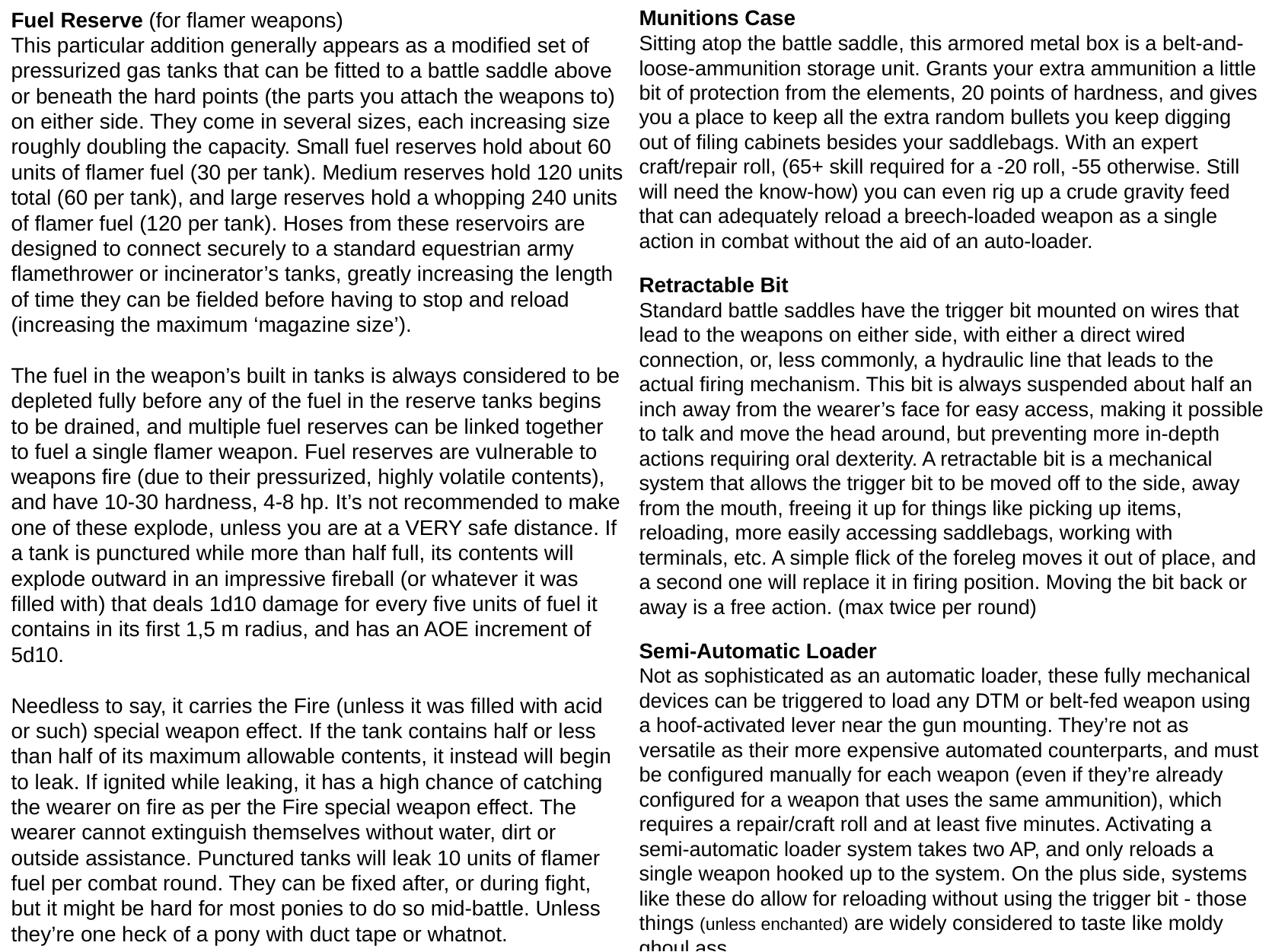

Munitions Case
Sitting atop the battle saddle, this armored metal box is a belt-and-loose-ammunition storage unit. Grants your extra ammunition a little bit of protection from the elements, 20 points of hardness, and gives you a place to keep all the extra random bullets you keep digging out of filing cabinets besides your saddlebags. With an expert craft/repair roll, (65+ skill required for a -20 roll, -55 otherwise. Still will need the know-how) you can even rig up a crude gravity feed that can adequately reload a breech-loaded weapon as a single action in combat without the aid of an auto-loader.

Retractable Bit
Standard battle saddles have the trigger bit mounted on wires that lead to the weapons on either side, with either a direct wired connection, or, less commonly, a hydraulic line that leads to the actual firing mechanism. This bit is always suspended about half an inch away from the wearer’s face for easy access, making it possible to talk and move the head around, but preventing more in-depth actions requiring oral dexterity. A retractable bit is a mechanical system that allows the trigger bit to be moved off to the side, away from the mouth, freeing it up for things like picking up items, reloading, more easily accessing saddlebags, working with terminals, etc. A simple flick of the foreleg moves it out of place, and a second one will replace it in firing position. Moving the bit back or away is a free action. (max twice per round)

Semi-Automatic Loader
Not as sophisticated as an automatic loader, these fully mechanical devices can be triggered to load any DTM or belt-fed weapon using a hoof-activated lever near the gun mounting. They’re not as versatile as their more expensive automated counterparts, and must be configured manually for each weapon (even if they’re already configured for a weapon that uses the same ammunition), which requires a repair/craft roll and at least five minutes. Activating a semi-automatic loader system takes two AP, and only reloads a single weapon hooked up to the system. On the plus side, systems like these do allow for reloading without using the trigger bit - those things (unless enchanted) are widely considered to taste like moldy ghoul ass.

Fuel Reserve (for flamer weapons)
This particular addition generally appears as a modified set of
pressurized gas tanks that can be fitted to a battle saddle above or beneath the hard points (the parts you attach the weapons to) on either side. They come in several sizes, each increasing size roughly doubling the capacity. Small fuel reserves hold about 60 units of flamer fuel (30 per tank). Medium reserves hold 120 units total (60 per tank), and large reserves hold a whopping 240 units of flamer fuel (120 per tank). Hoses from these reservoirs are designed to connect securely to a standard equestrian army flamethrower or incinerator’s tanks, greatly increasing the length of time they can be fielded before having to stop and reload (increasing the maximum ‘magazine size’).

The fuel in the weapon’s built in tanks is always considered to be depleted fully before any of the fuel in the reserve tanks begins to be drained, and multiple fuel reserves can be linked together to fuel a single flamer weapon. Fuel reserves are vulnerable to weapons fire (due to their pressurized, highly volatile contents), and have 10-30 hardness, 4-8 hp. It’s not recommended to make one of these explode, unless you are at a VERY safe distance. If a tank is punctured while more than half full, its contents will explode outward in an impressive fireball (or whatever it was filled with) that deals 1d10 damage for every five units of fuel it contains in its first 1,5 m radius, and has an AOE increment of 5d10.

Needless to say, it carries the Fire (unless it was filled with acid or such) special weapon effect. If the tank contains half or less than half of its maximum allowable contents, it instead will begin to leak. If ignited while leaking, it has a high chance of catching the wearer on fire as per the Fire special weapon effect. The wearer cannot extinguish themselves without water, dirt or outside assistance. Punctured tanks will leak 10 units of flamer fuel per combat round. They can be fixed after, or during fight, but it might be hard for most ponies to do so mid-battle. Unless they’re one heck of a pony with duct tape or whatnot.